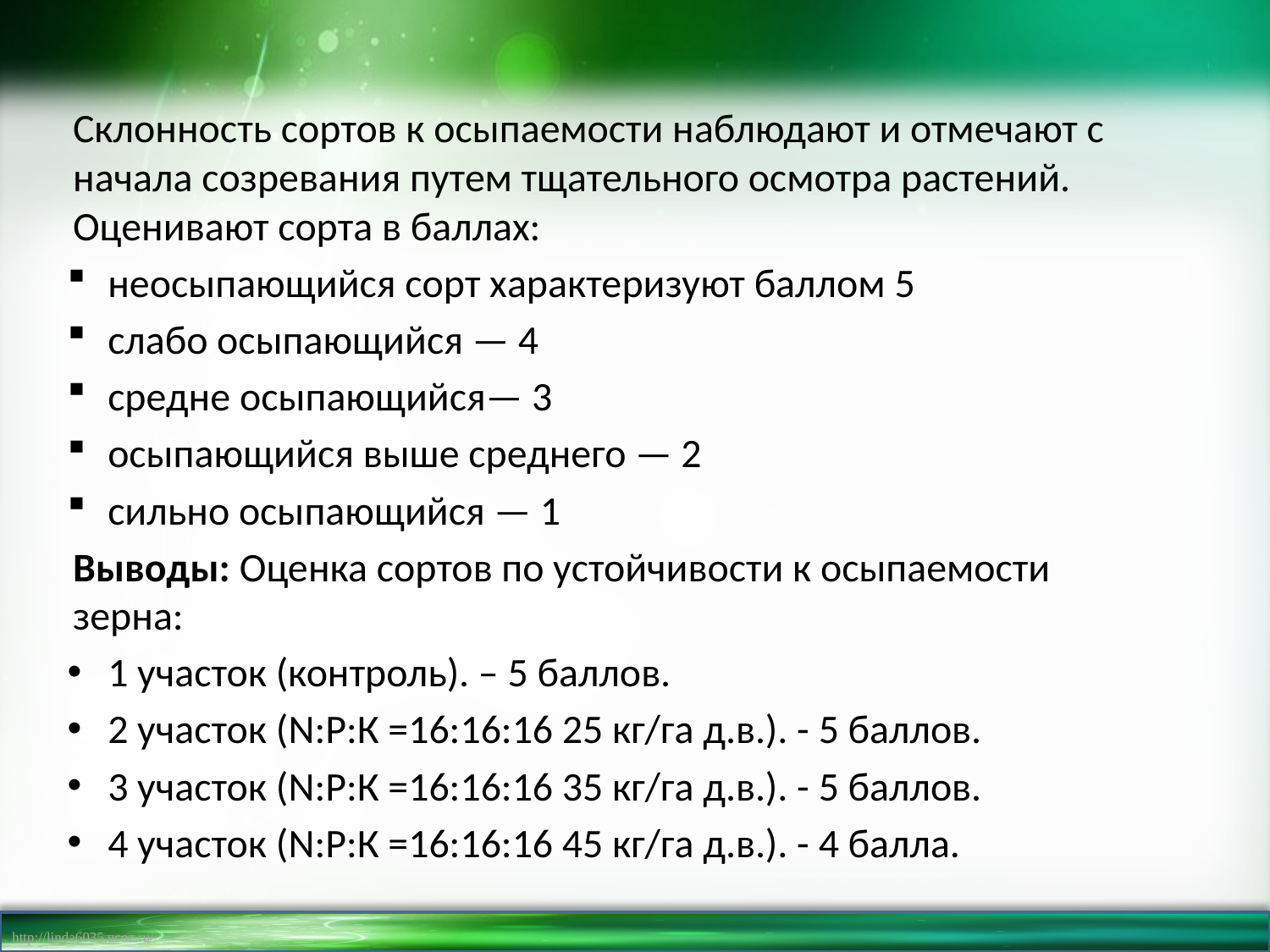

Склонность сортов к осыпаемости наблюдают и отмечают с начала созревания путем тщательного осмотра растений. Оценивают сорта в баллах:
неосыпающийся сорт характеризуют баллом 5
слабо осыпающийся — 4
средне осыпающийся— 3
осыпающийся выше среднего — 2
сильно осыпающийся — 1
Выводы: Оценка сортов по устойчивости к осыпаемости зерна:
1 участок (контроль). – 5 баллов.
2 участок (N:Р:К =16:16:16 25 кг/га д.в.). - 5 баллов.
3 участок (N:Р:К =16:16:16 35 кг/га д.в.). - 5 баллов.
4 участок (N:Р:К =16:16:16 45 кг/га д.в.). - 4 балла.